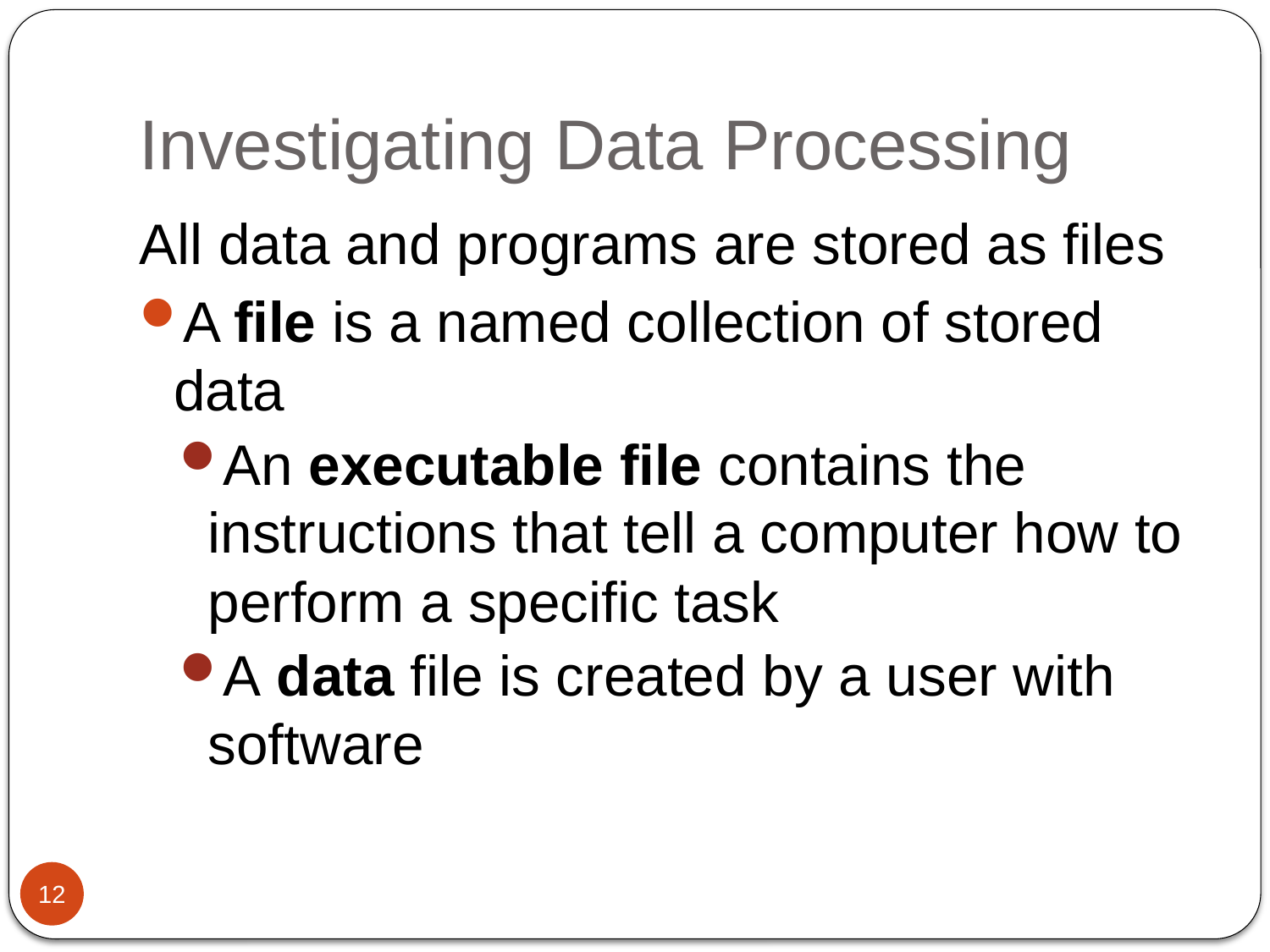

# Investigating Data Processing
All data and programs are stored as files
A file is a named collection of stored data
An executable file contains the instructions that tell a computer how to perform a specific task
A data file is created by a user with software
12